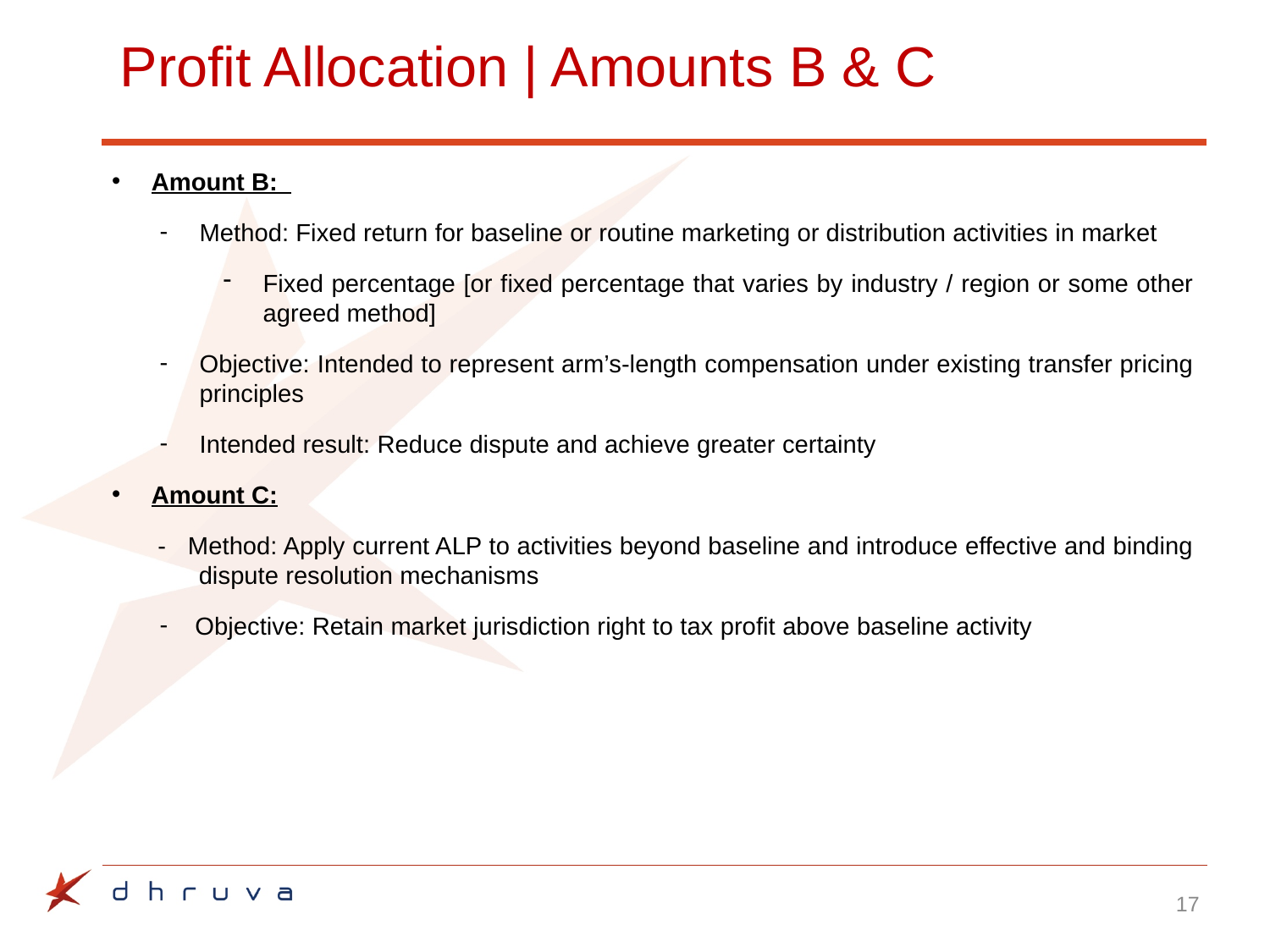

# Profit Allocation | Amounts B & C
Amount B:
Method: Fixed return for baseline or routine marketing or distribution activities in market
Fixed percentage [or fixed percentage that varies by industry / region or some other agreed method]
Objective: Intended to represent arm’s-length compensation under existing transfer pricing principles
Intended result: Reduce dispute and achieve greater certainty
Amount C:
   -   Method: Apply current ALP to activities beyond baseline and introduce effective and binding dispute resolution mechanisms
   Objective: Retain market jurisdiction right to tax profit above baseline activity
17